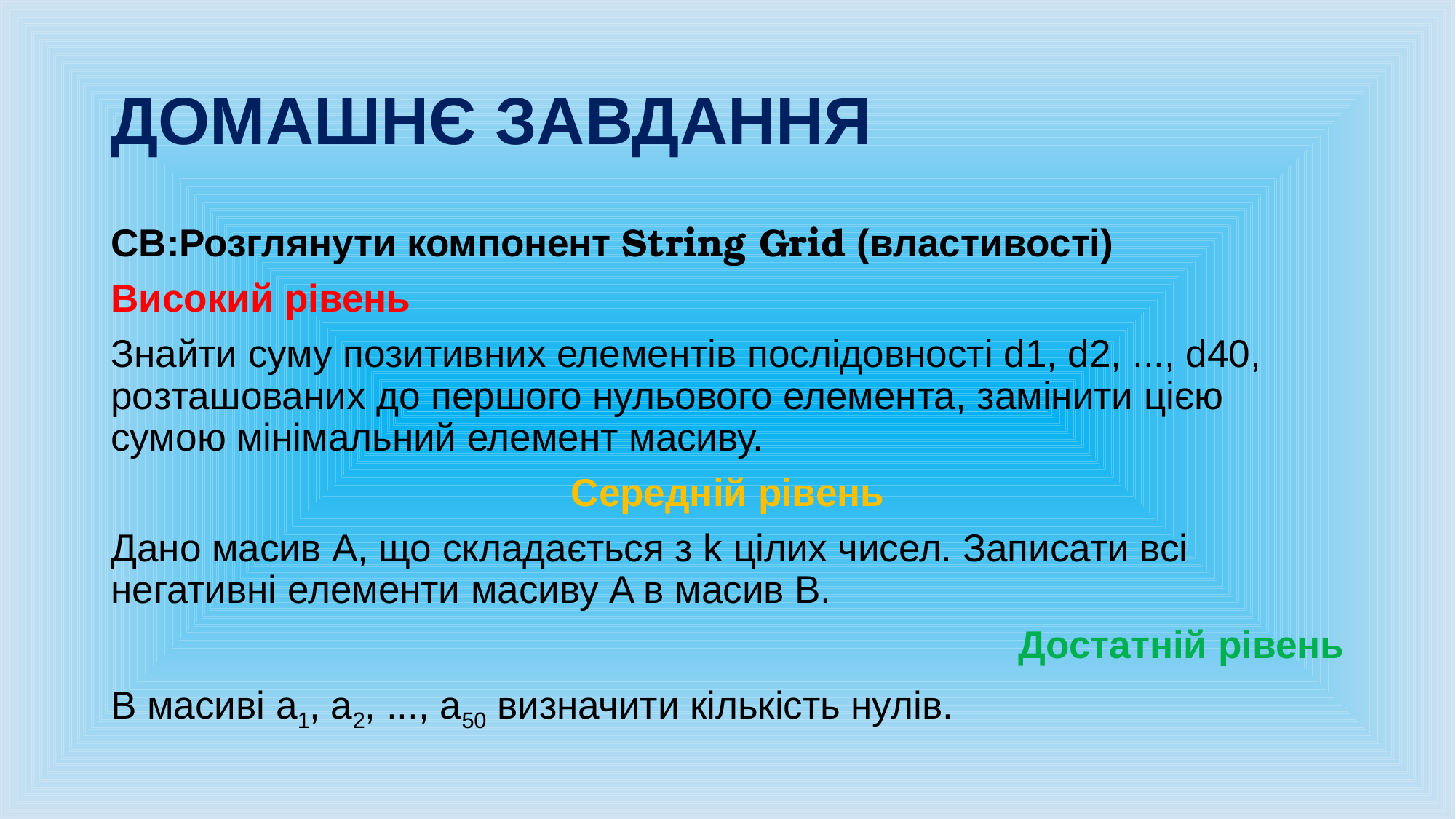

# ДОМАШНЄ ЗАВДАННЯ
СВ:Розглянути компонент String Grid (властивості)
Високий рівень
Знайти суму позитивних елементів послідовності d1, d2, ..., d40, розташованих до першого нульового елемента, замінити цією сумою мінімальний елемент масиву.
Середній рівень
Дано масив А, що складається з k цілих чисел. Записати всі негативні елементи масиву A в масив B.
Достатній рівень
В масиві а1, а2, ..., а50 визначити кількість нулів.